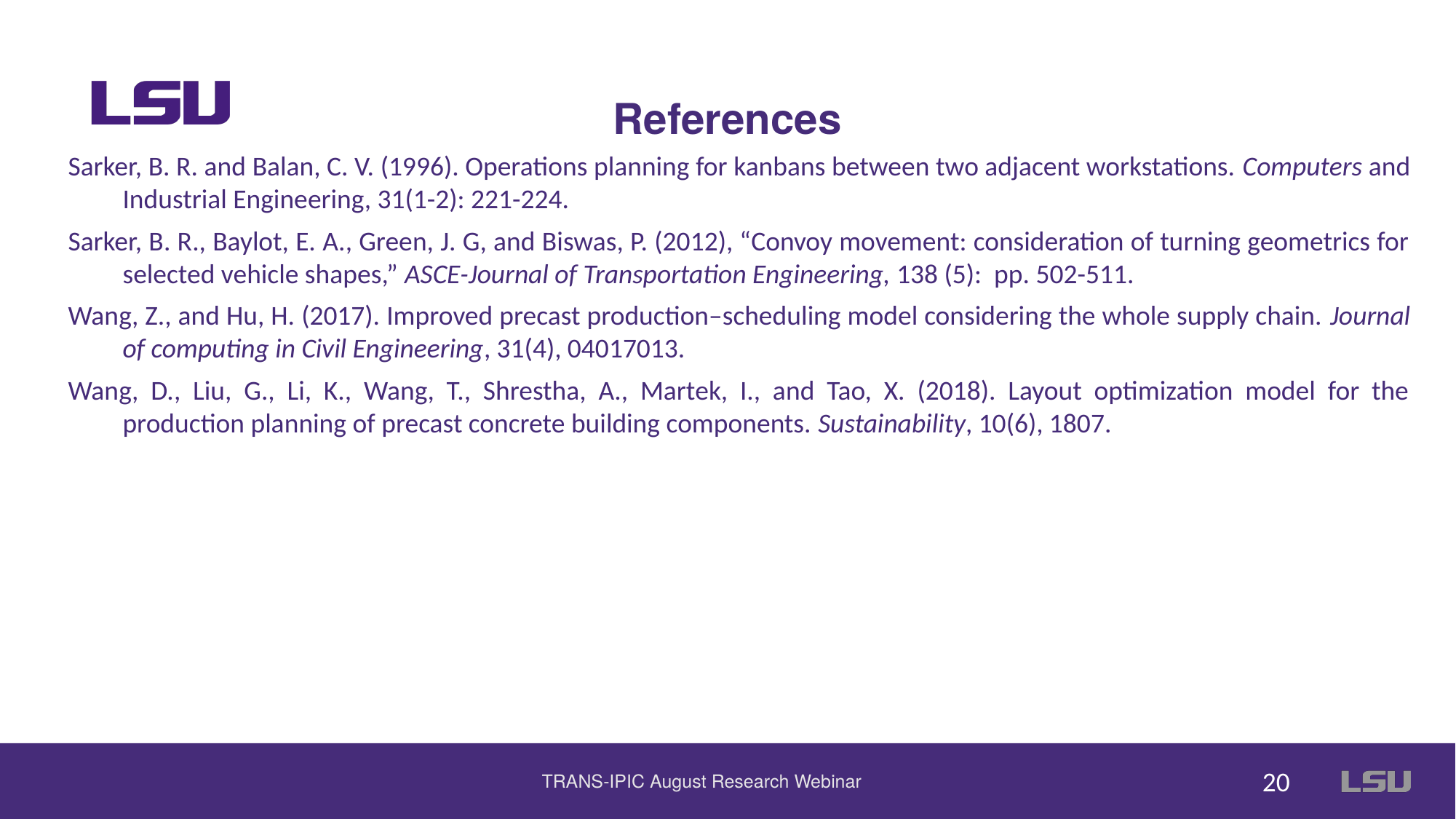

References
Sarker, B. R. and Balan, C. V. (1996). Operations planning for kanbans between two adjacent workstations. Computers and Industrial Engineering, 31(1-2): 221-224.
Sarker, B. R., Baylot, E. A., Green, J. G, and Biswas, P. (2012), “Convoy movement: consideration of turning geometrics for selected vehicle shapes,” ASCE-Journal of Transportation Engineering, 138 (5):  pp. 502-511.
Wang, Z., and Hu, H. (2017). Improved precast production–scheduling model considering the whole supply chain. Journal of computing in Civil Engineering, 31(4), 04017013.
Wang, D., Liu, G., Li, K., Wang, T., Shrestha, A., Martek, I., and Tao, X. (2018). Layout optimization model for the production planning of precast concrete building components. Sustainability, 10(6), 1807.

TRANS-IPIC August Research Webinar
20